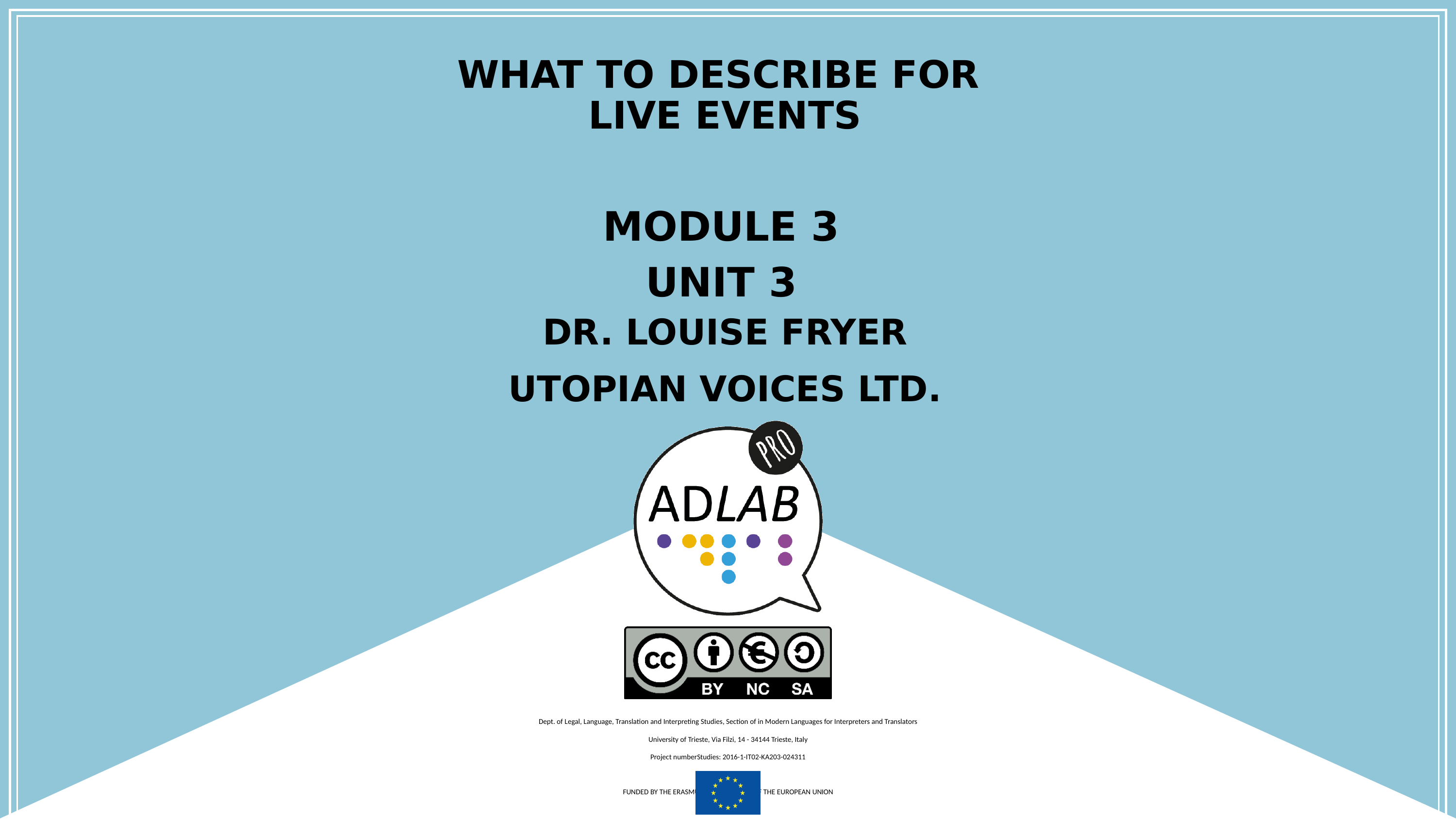

# What to Describe for live events
Module 3
Unit 3
Dr. Louise Fryer
Utopian Voices Ltd.